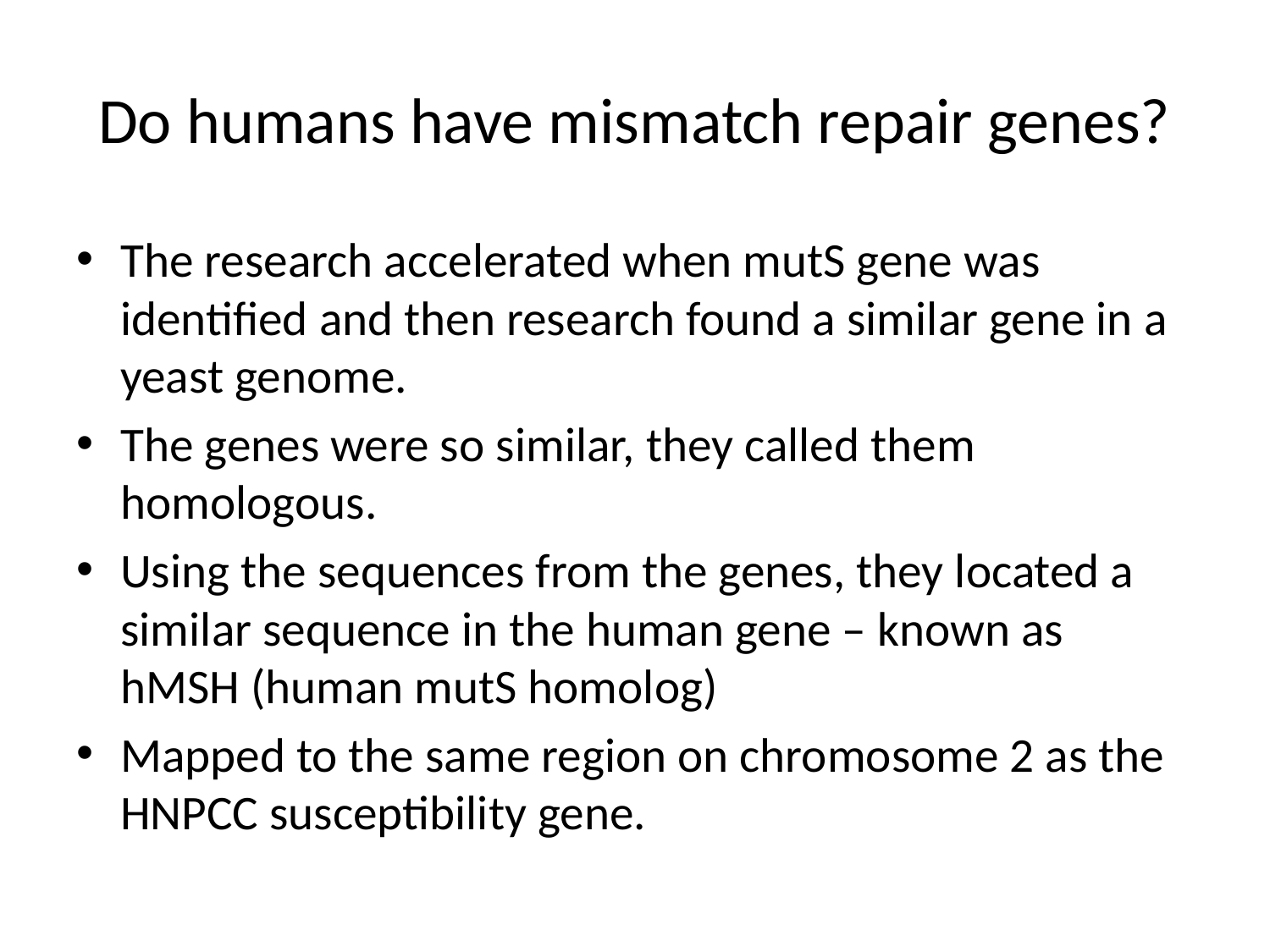

# Do humans have mismatch repair genes?
The research accelerated when mutS gene was identified and then research found a similar gene in a yeast genome.
The genes were so similar, they called them homologous.
Using the sequences from the genes, they located a similar sequence in the human gene – known as hMSH (human mutS homolog)
Mapped to the same region on chromosome 2 as the HNPCC susceptibility gene.